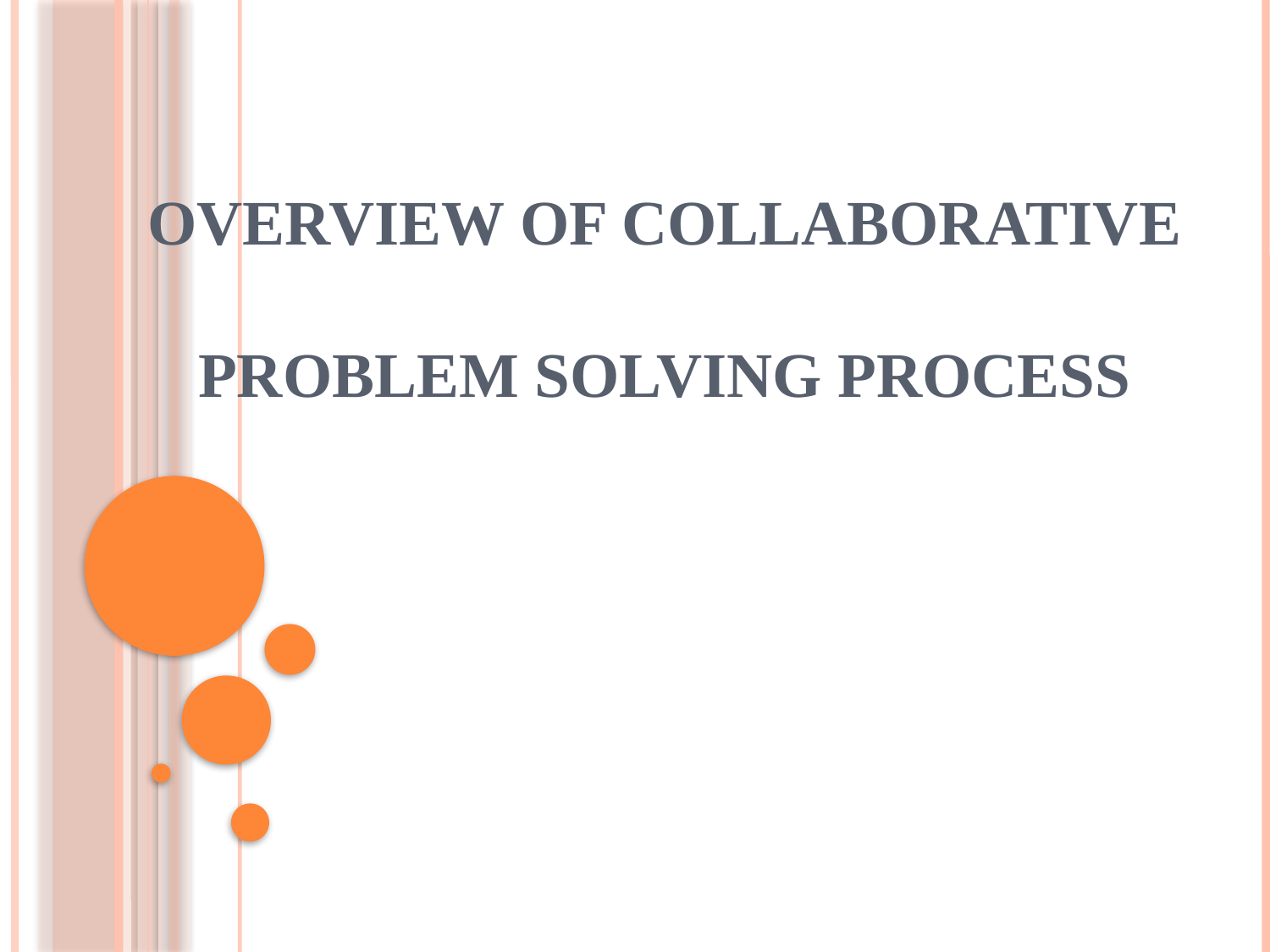

# Overview of Collaborative Problem Solving Process